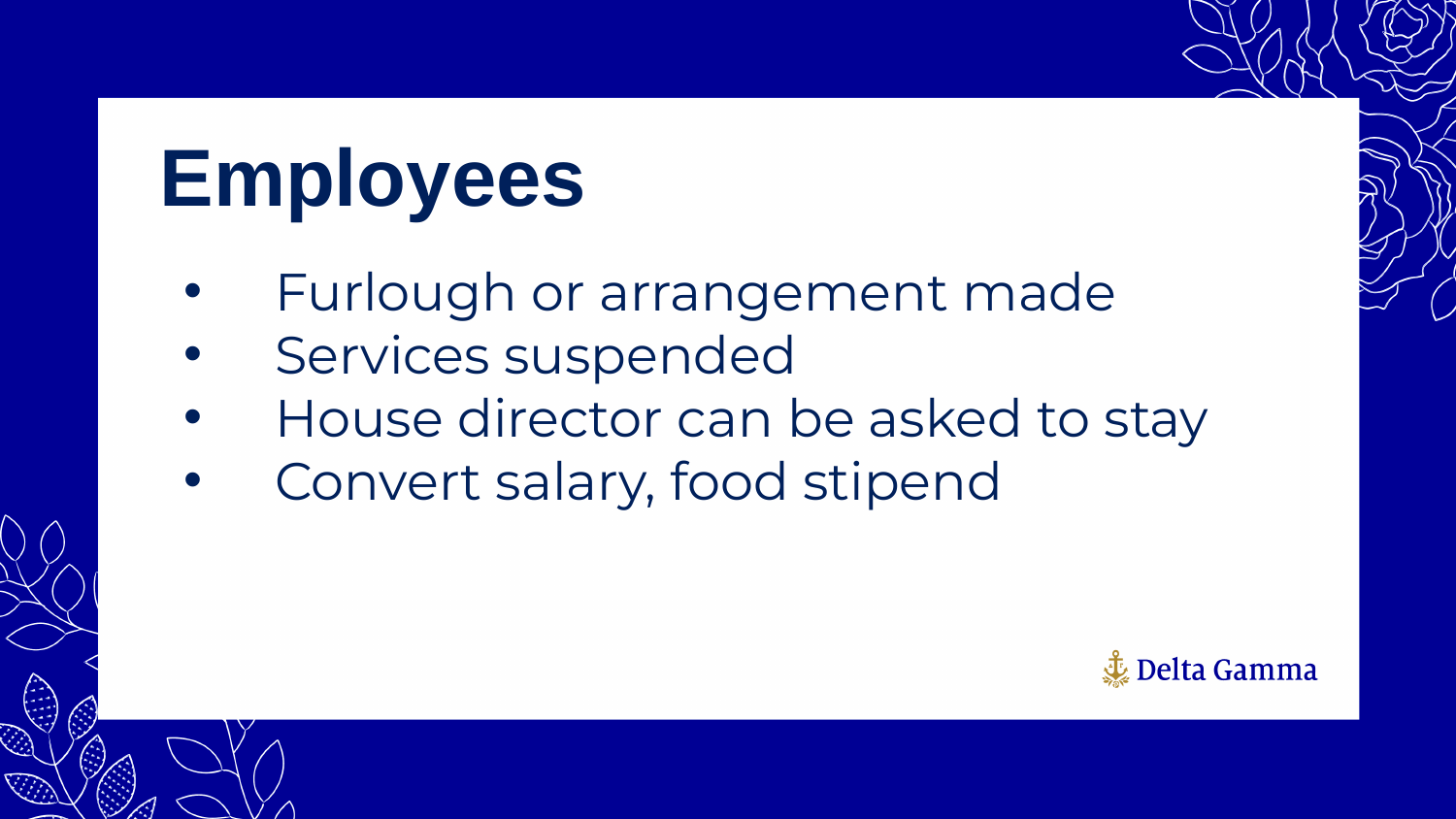

Employees
Furlough or arrangement made
Services suspended
House director can be asked to stay
Convert salary, food stipend